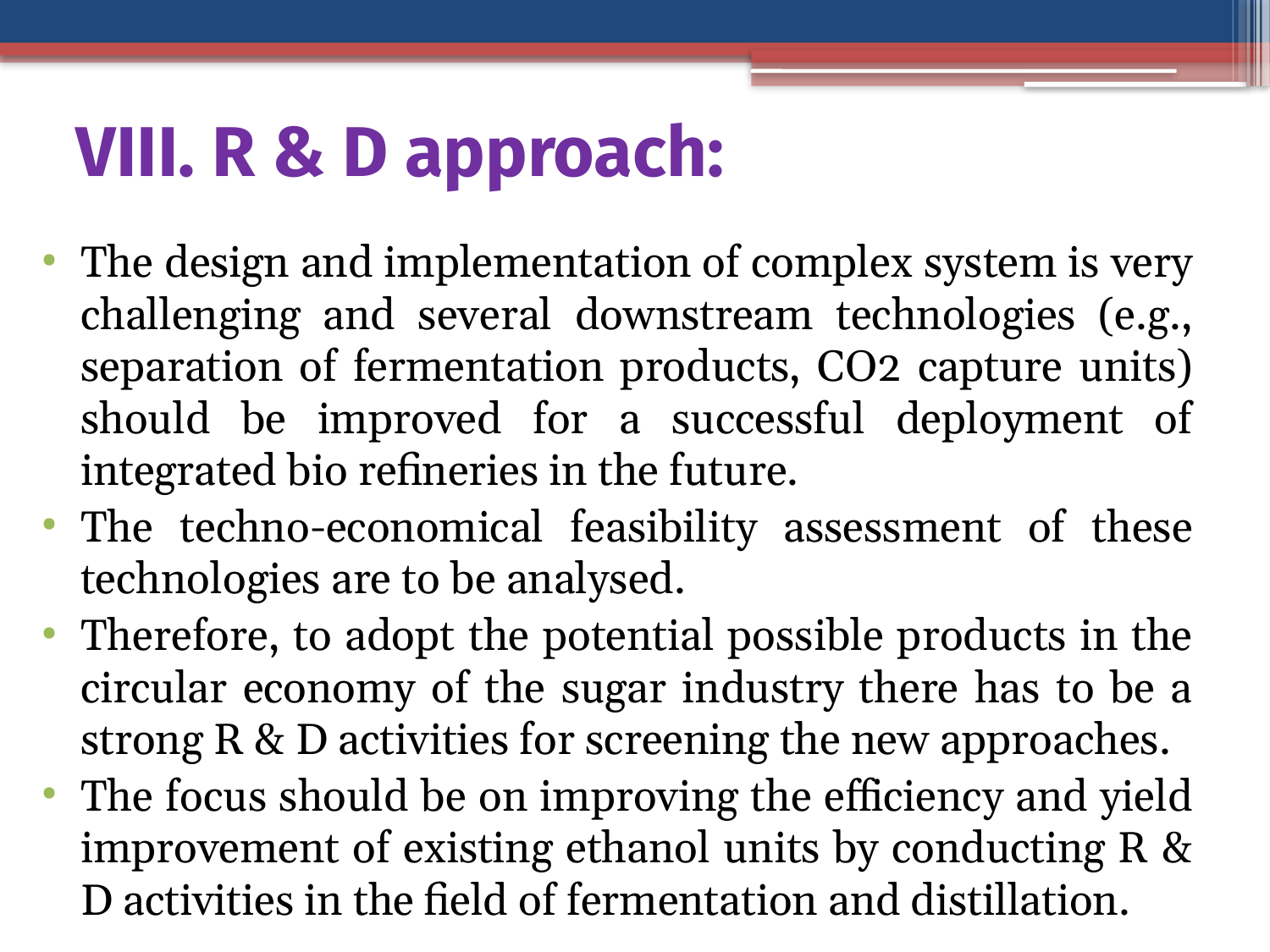

# VIII. R & D approach:
The design and implementation of complex system is very challenging and several downstream technologies (e.g., separation of fermentation products, CO2 capture units) should be improved for a successful deployment of integrated bio refineries in the future.
The techno-economical feasibility assessment of these technologies are to be analysed.
Therefore, to adopt the potential possible products in the circular economy of the sugar industry there has to be a strong R & D activities for screening the new approaches.
The focus should be on improving the efficiency and yield improvement of existing ethanol units by conducting R & D activities in the field of fermentation and distillation.